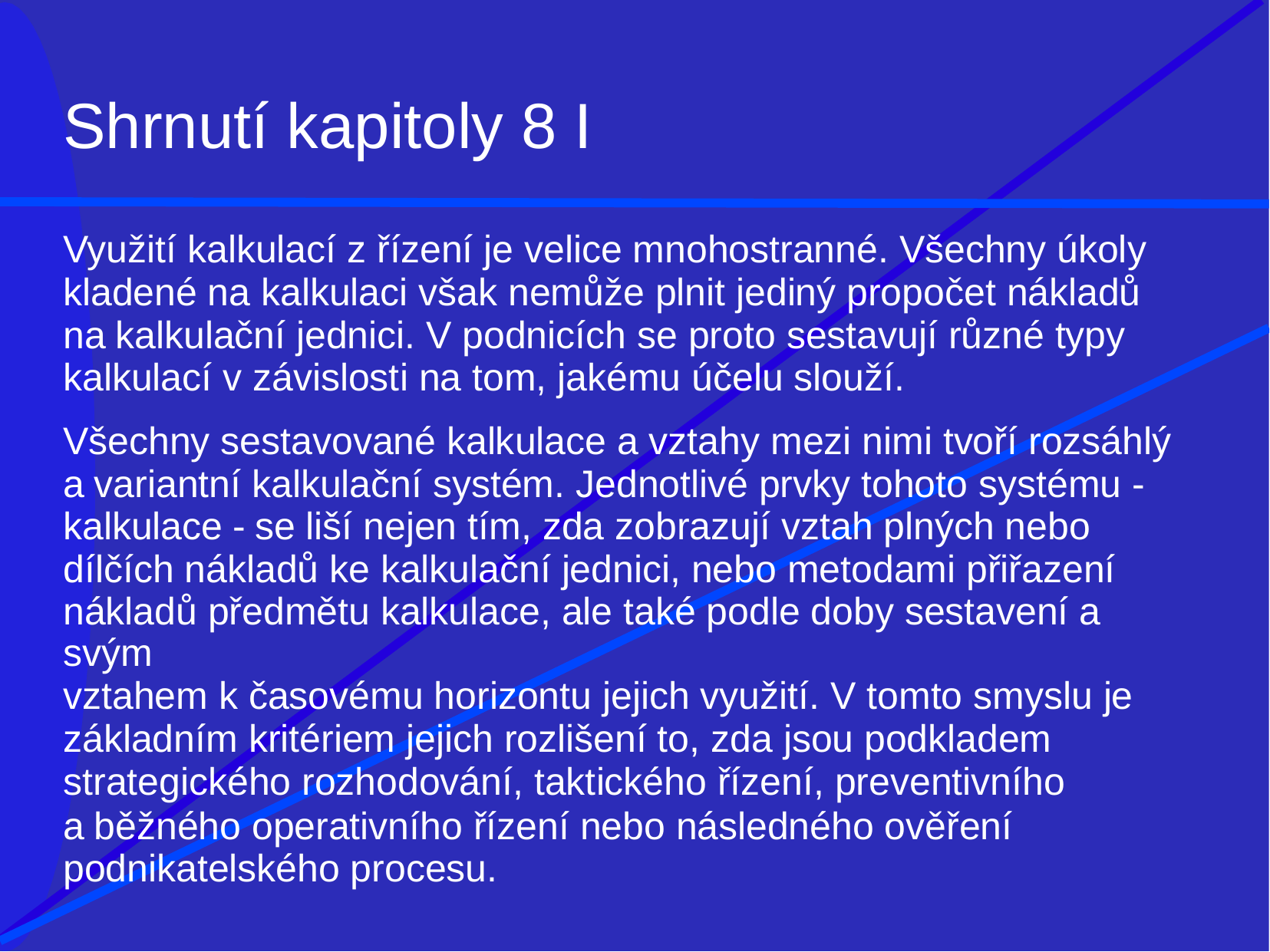

# Shrnutí kapitoly 8 I
Využití kalkulací z řízení je velice mnohostranné. Všechny úkoly kladené na kalkulaci však nemůže plnit jediný propočet nákladů na kalkulační jednici. V podnicích se proto sestavují různé typy kalkulací v závislosti na tom, jakému účelu slouží.
Všechny sestavované kalkulace a vztahy mezi nimi tvoří rozsáhlý a variantní kalkulační systém. Jednotlivé prvky tohoto systému - kalkulace - se liší nejen tím, zda zobrazují vztah plných nebo dílčích nákladů ke kalkulační jednici, nebo metodami přiřazení
nákladů předmětu kalkulace, ale také podle doby sestavení a svým
vztahem k časovému horizontu jejich využití. V tomto smyslu je základním kritériem jejich rozlišení to, zda jsou podkladem strategického rozhodování, taktického řízení, preventivního
a běžného operativního řízení nebo následného ověření podnikatelského procesu.